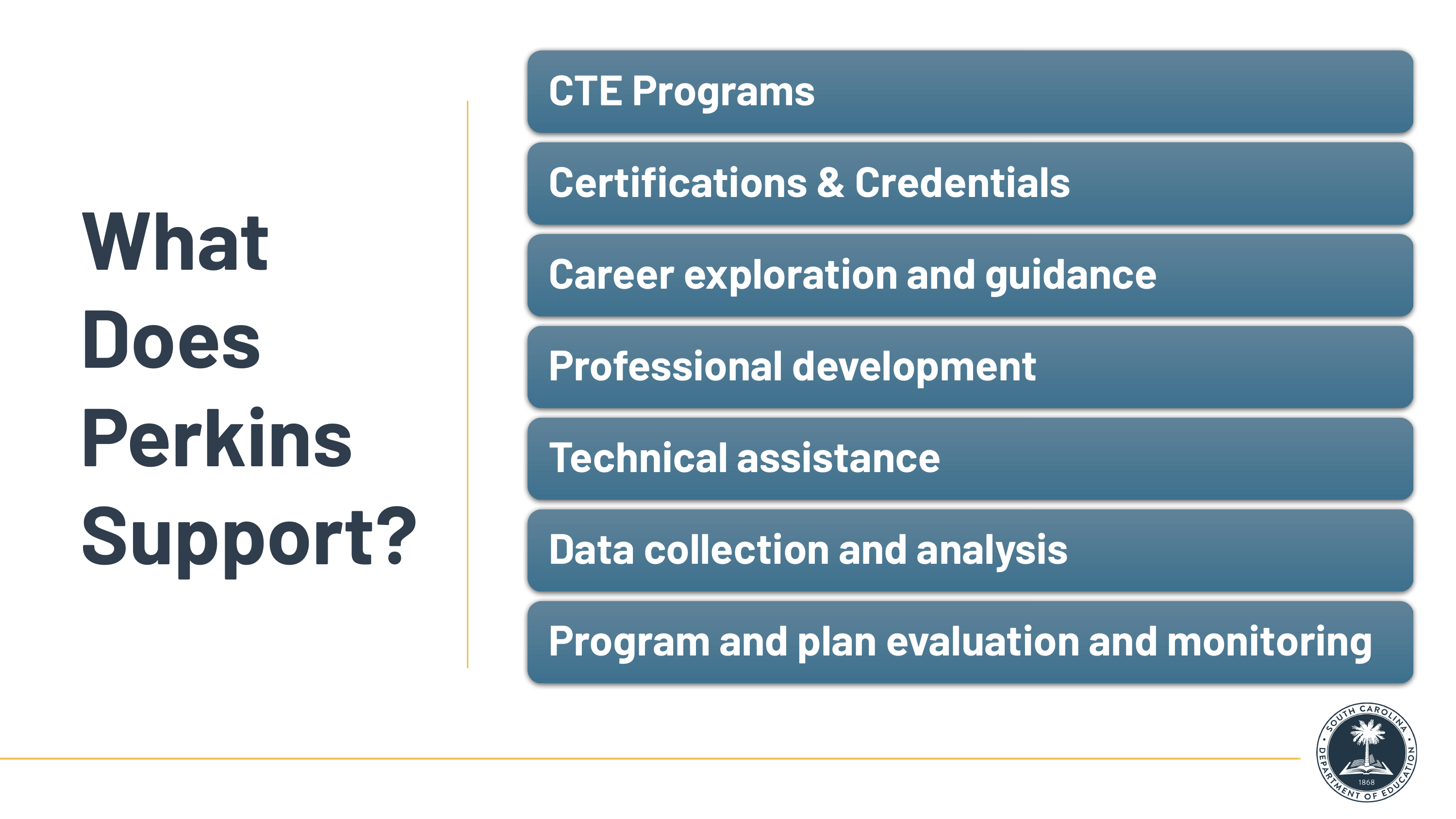

CTE Programs
Certifications & Credentials
Career exploration and guidance
Professional development
Technical assistance
Data collection and analysis
Program and plan evaluation and monitoring
# What Does Perkins Support?